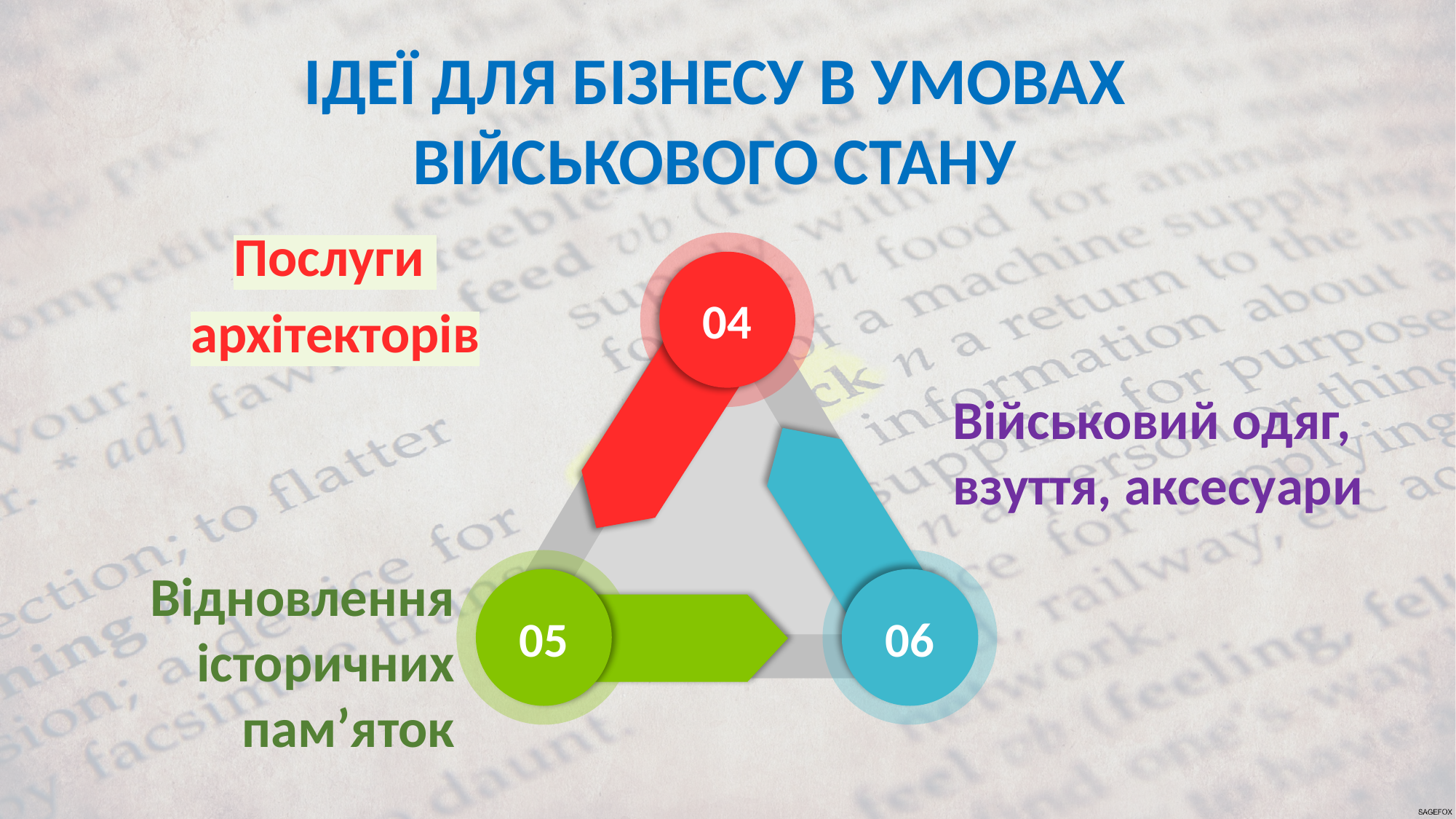

ІДЕЇ ДЛЯ БІЗНЕСУ В УМОВАХ ВІЙСЬКОВОГО СТАНУ
Послуги
архітекторів

04

Військовий одяг, взуття, аксесуари

Відновлення історичних пам’яток
05
06